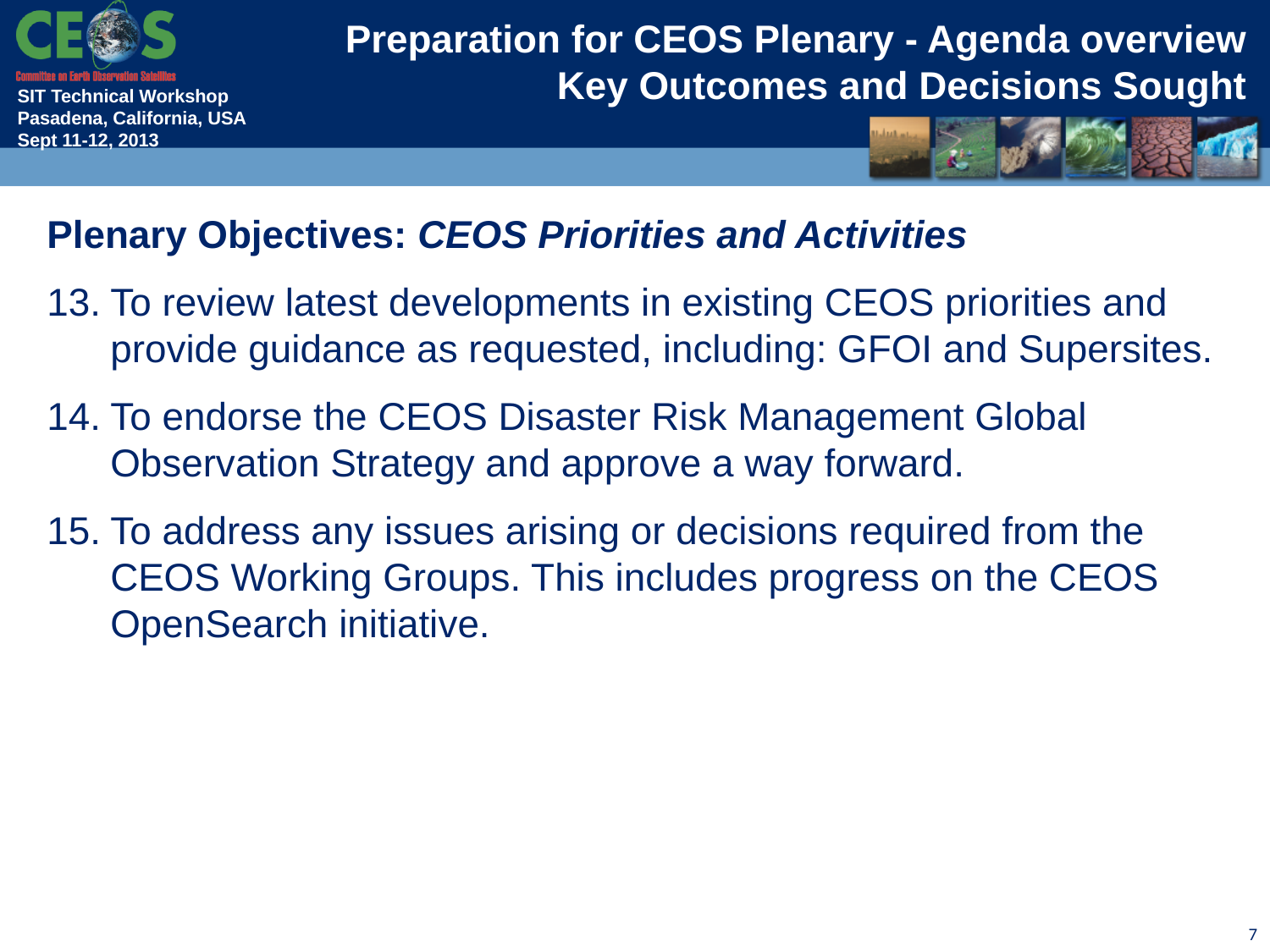

# Preparation for CEOS Plenary - Agenda overview Key Outcomes and Decisions Sought
Plenary Objectives: CEOS Priorities and Activities
To review latest developments in existing CEOS priorities and provide guidance as requested, including: GFOI and Supersites.
To endorse the CEOS Disaster Risk Management Global Observation Strategy and approve a way forward.
To address any issues arising or decisions required from the CEOS Working Groups. This includes progress on the CEOS OpenSearch initiative.
7